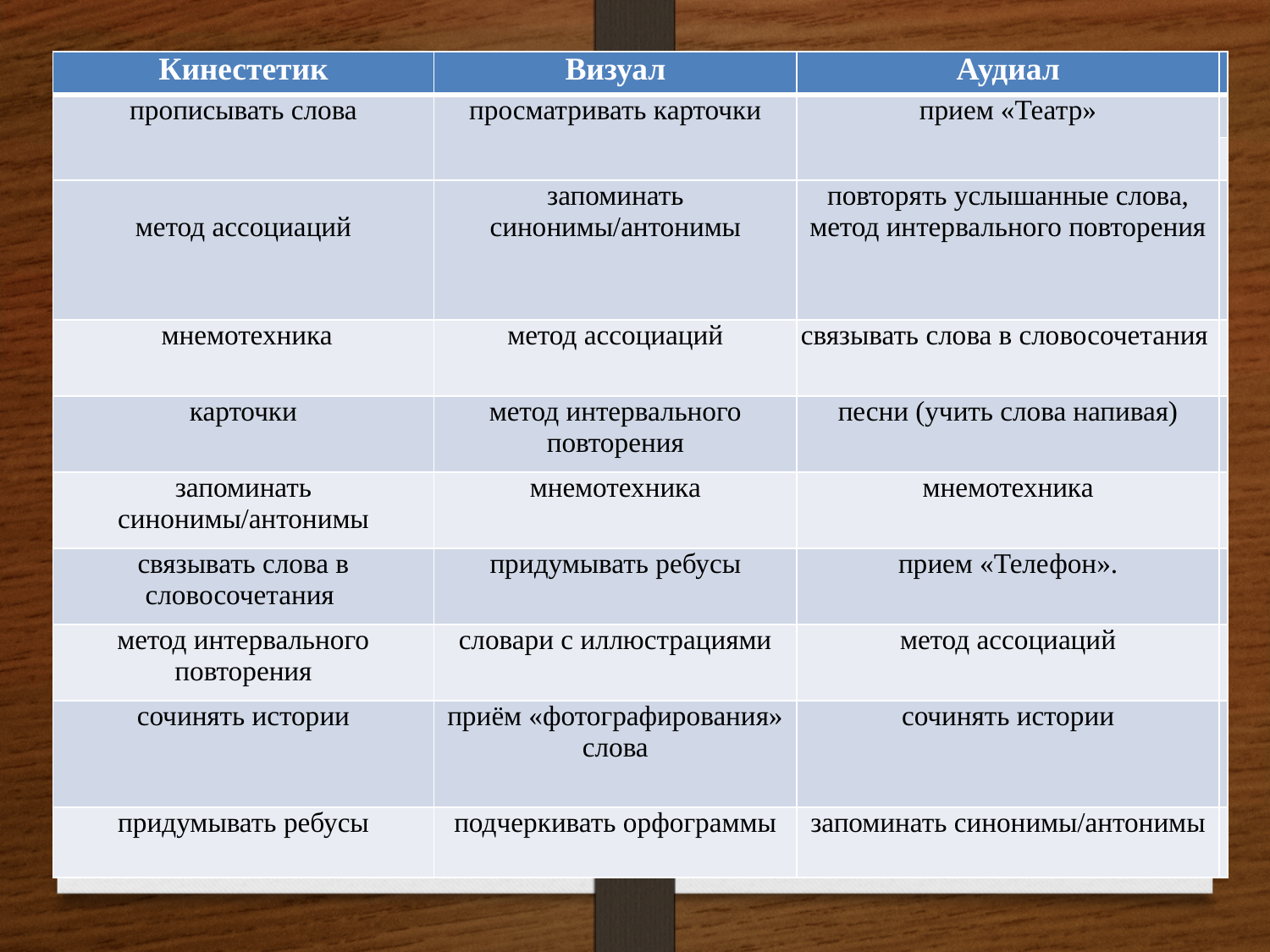

| Кинестетик | Визуал | Аудиал |  |
| --- | --- | --- | --- |
| прописывать слова | просматривать карточки | прием «Театр» |  |
|  |  |  |  |
| метод ассоциаций | запоминать синонимы/антонимы | повторять услышанные слова, метод интервального повторения |  |
| мнемотехника | метод ассоциаций | связывать слова в словосочетания |  |
| карточки | метод интервального повторения | песни (учить слова напивая) |  |
| запоминать синонимы/антонимы | мнемотехника | мнемотехника |  |
| связывать слова в словосочетания | придумывать ребусы | прием «Телефон». |  |
| метод интервального повторения | словари с иллюстрациями | метод ассоциаций |  |
| сочинять истории | приём «фотографирования» слова | сочинять истории |  |
| придумывать ребусы | подчеркивать орфограммы | запоминать синонимы/антонимы |  |